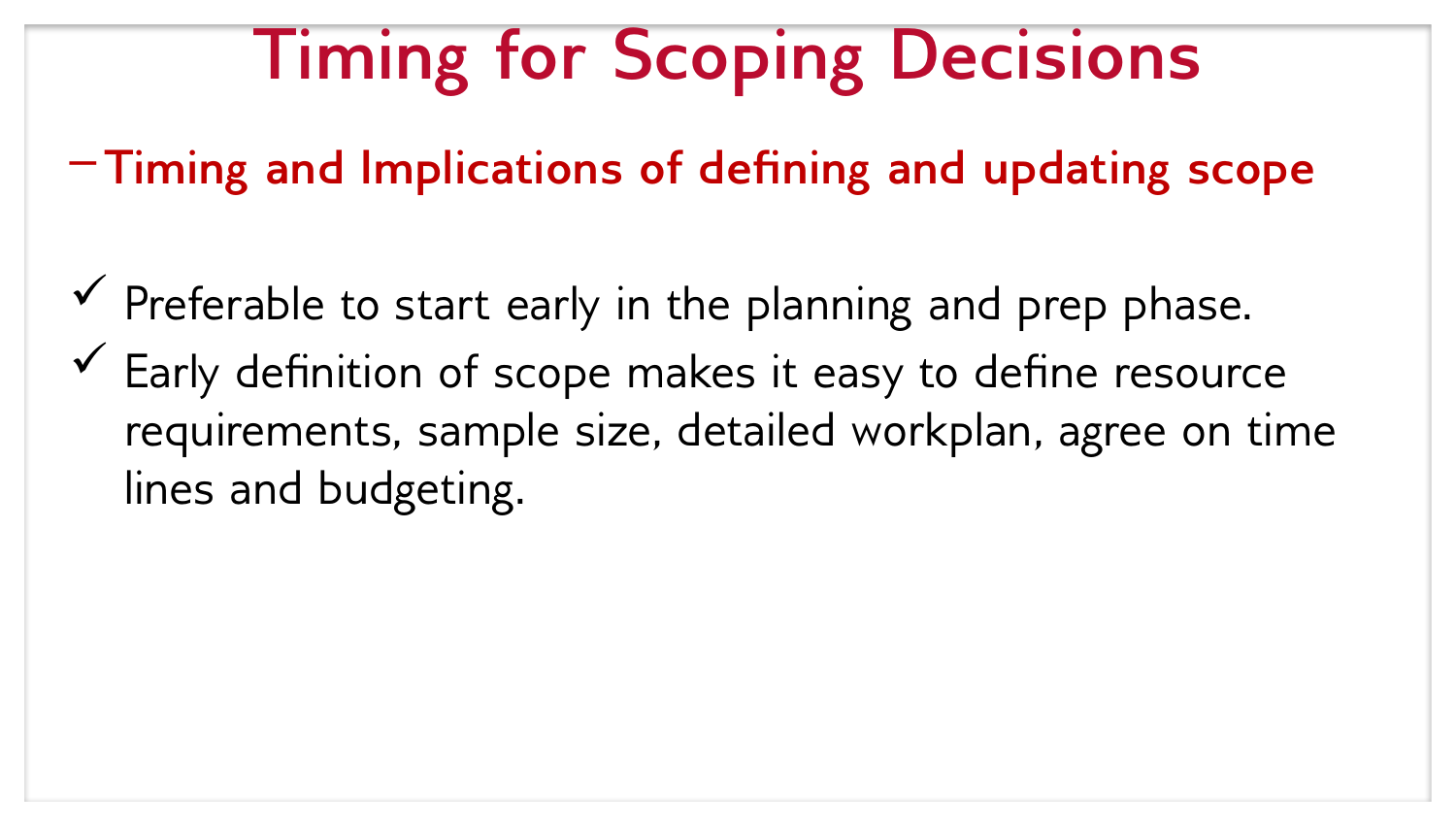

# Timing for Scoping Decisions
Timing and Implications of defining and updating scope

Preferable to start early in the planning and prep phase.
Early definition of scope makes it easy to define resource requirements, sample size, detailed workplan, agree on time lines and budgeting.